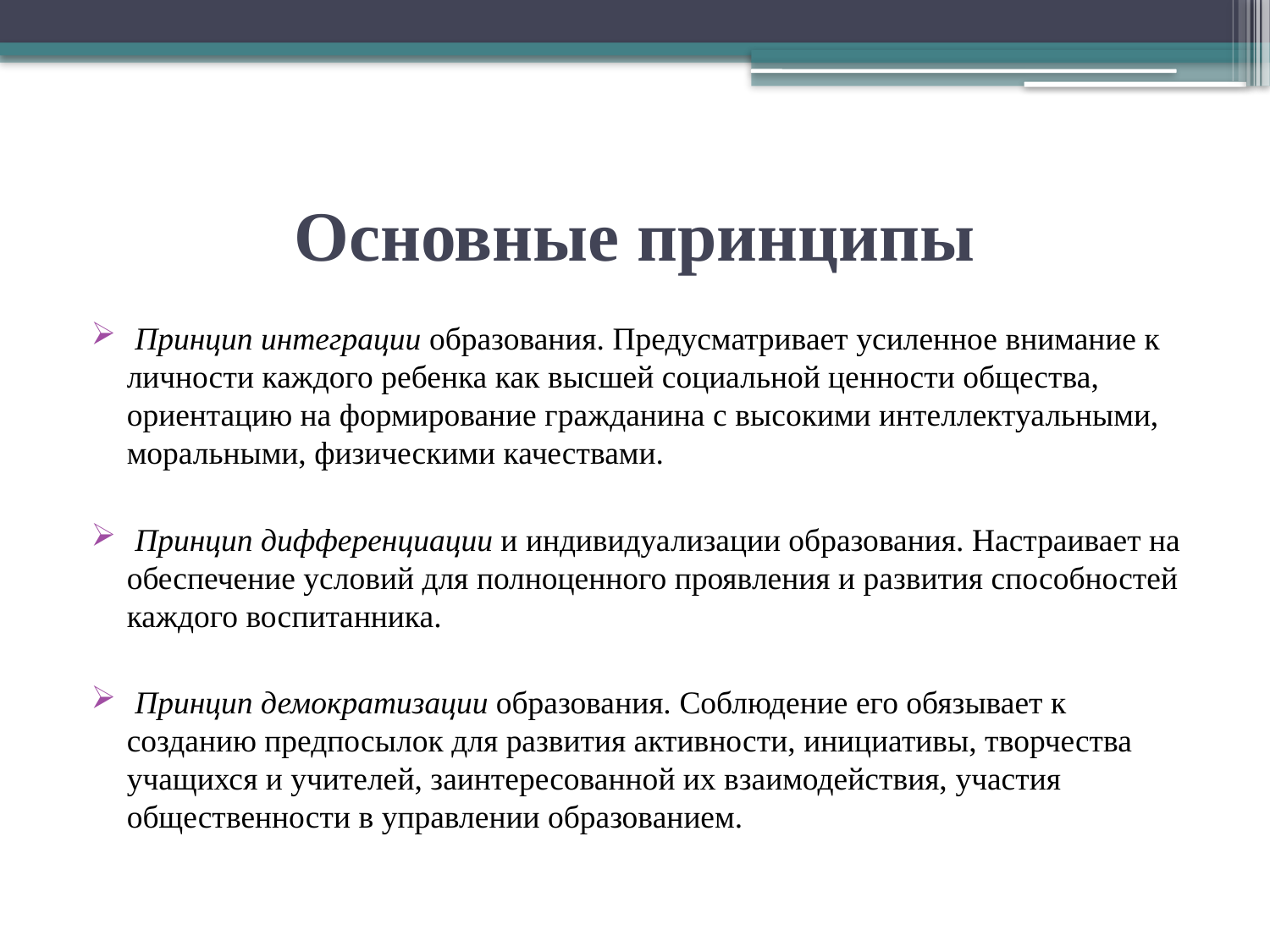

# Основные принципы
 Принцип интеграции образования. Предусматривает усиленное внимание к личности каждого ребенка как высшей социальной ценности общества, ориентацию на формирование гражданина с высокими интеллектуальными, моральными, физическими качествами.

 Принцип дифференциации и индивидуализации образования. Настраивает на обеспечение условий для полноценного проявления и развития способностей каждого воспитанника.

 Принцип демократизации образования. Соблюдение его обязывает к созданию предпосылок для развития активности, инициативы, творчества учащихся и учителей, заинтересованной их взаимодействия, участия общественности в управлении образованием.